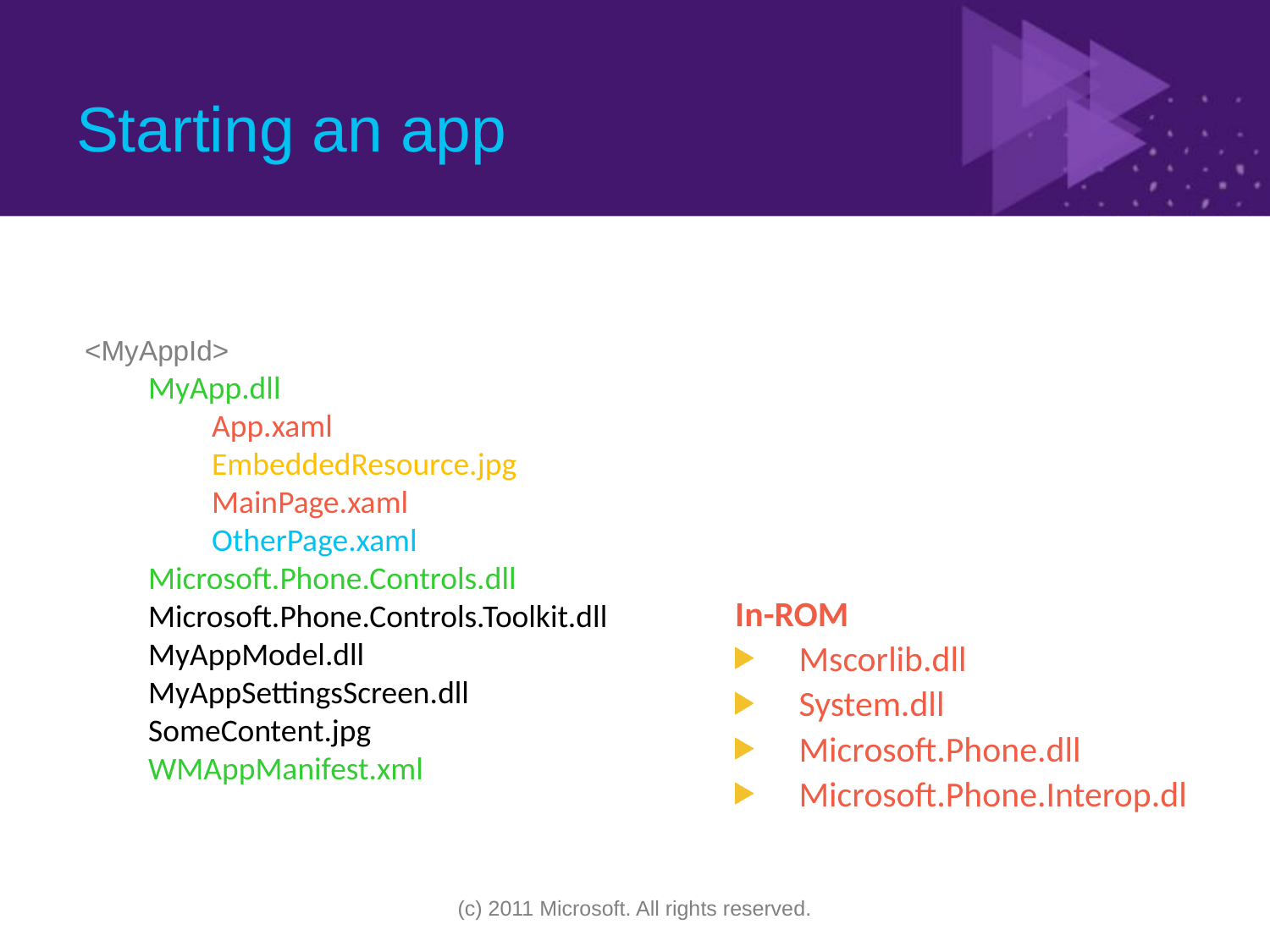

# Starting an app
<MyAppId>
MyApp.dll
App.xaml
EmbeddedResource.jpg
MainPage.xaml
OtherPage.xaml
Microsoft.Phone.Controls.dll
Microsoft.Phone.Controls.Toolkit.dll
MyAppModel.dll
MyAppSettingsScreen.dll
SomeContent.jpg
WMAppManifest.xml
In-ROM
Mscorlib.dll
System.dll
Microsoft.Phone.dll
Microsoft.Phone.Interop.dl
(c) 2011 Microsoft. All rights reserved.